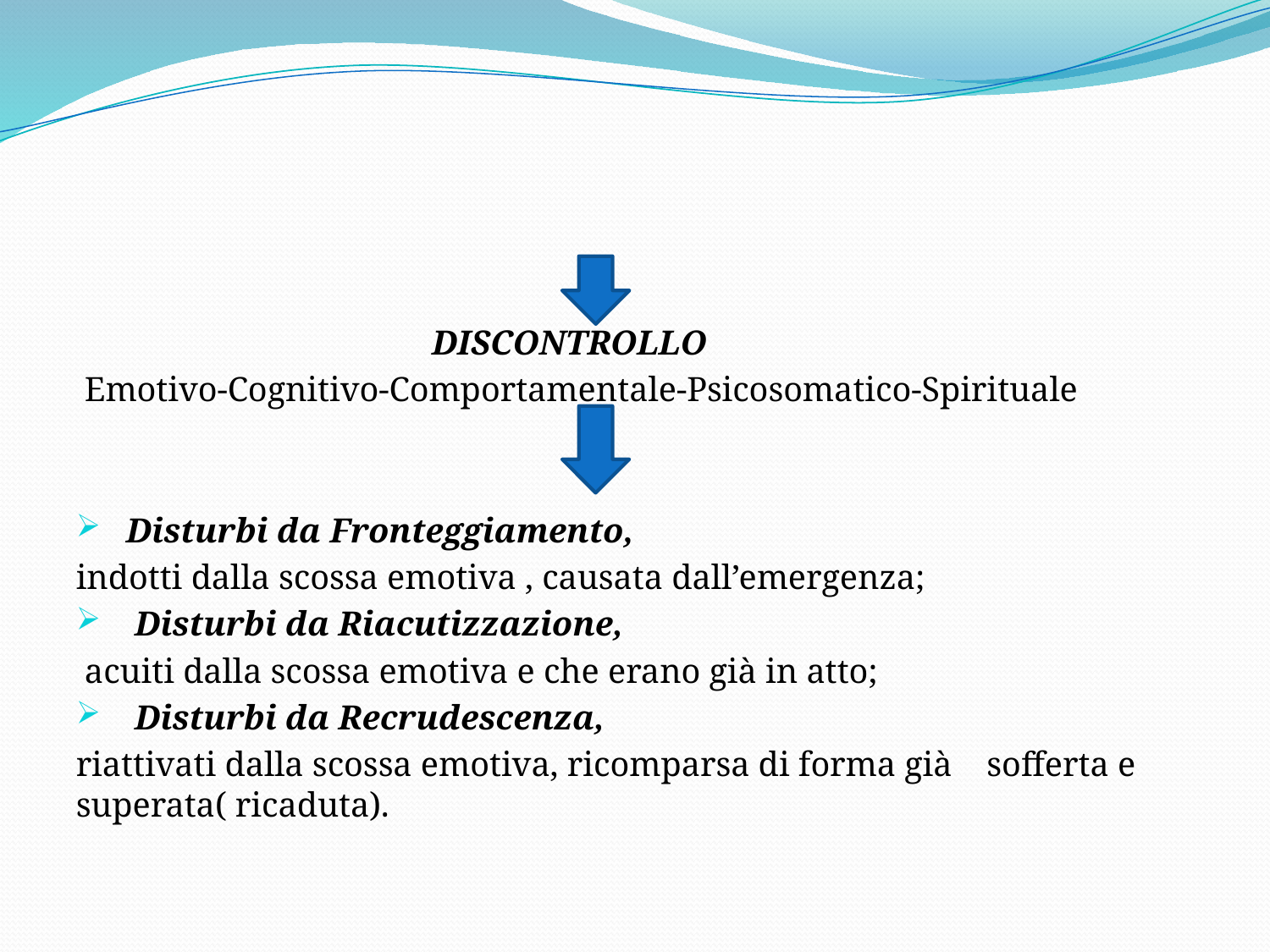

#

                                         DISCONTROLLO
 Emotivo-Cognitivo-Comportamentale-Psicosomatico-Spirituale

  Disturbi da Fronteggiamento,
indotti dalla scossa emotiva , causata dall’emergenza;
   Disturbi da Riacutizzazione,
 acuiti dalla scossa emotiva e che erano già in atto;
   Disturbi da Recrudescenza,
riattivati dalla scossa emotiva, ricomparsa di forma già    sofferta e superata( ricaduta).